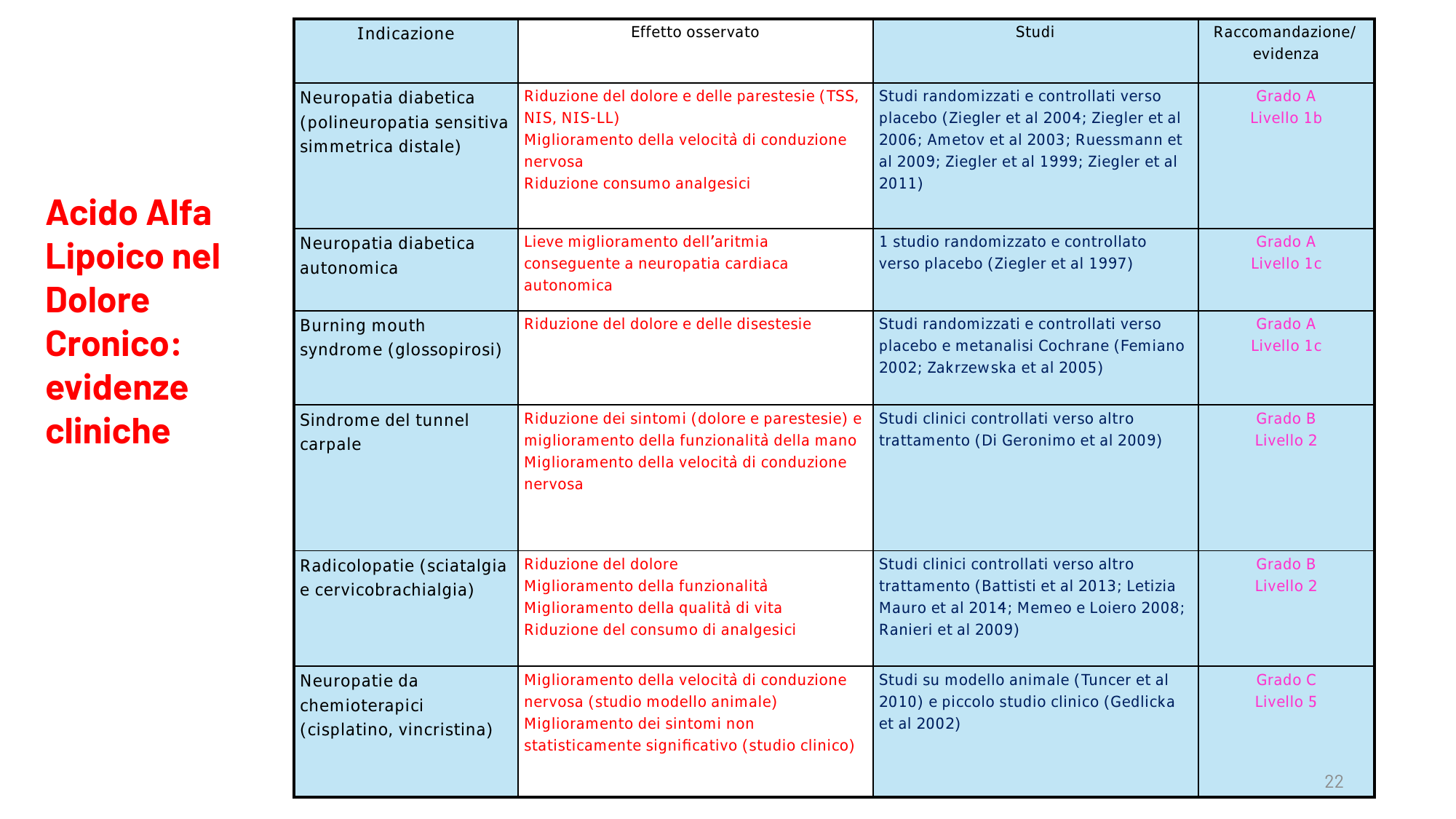

| Indicazione | Effetto osservato | Studi | Raccomandazione/ evidenza |
| --- | --- | --- | --- |
| Neuropatia diabetica (polineuropatia sensitiva simmetrica distale) | Riduzione del dolore e delle parestesie (TSS, NIS, NIS-LL) Miglioramento della velocità di conduzione nervosa Riduzione consumo analgesici | Studi randomizzati e controllati verso placebo (Ziegler et al 2004; Ziegler et al 2006; Ametov et al 2003; Ruessmann et al 2009; Ziegler et al 1999; Ziegler et al 2011) | Grado A Livello 1b |
| Neuropatia diabetica autonomica | Lieve miglioramento dell’aritmia conseguente a neuropatia cardiaca autonomica | 1 studio randomizzato e controllato verso placebo (Ziegler et al 1997) | Grado A Livello 1c |
| Burning mouth syndrome (glossopirosi) | Riduzione del dolore e delle disestesie | Studi randomizzati e controllati verso placebo e metanalisi Cochrane (Femiano 2002; Zakrzewska et al 2005) | Grado A Livello 1c |
| Sindrome del tunnel carpale | Riduzione dei sintomi (dolore e parestesie) e miglioramento della funzionalità della mano Miglioramento della velocità di conduzione nervosa | Studi clinici controllati verso altro trattamento (Di Geronimo et al 2009) | Grado B Livello 2 |
| Radicolopatie (sciatalgia e cervicobrachialgia) | Riduzione del dolore Miglioramento della funzionalità Miglioramento della qualità di vita Riduzione del consumo di analgesici | Studi clinici controllati verso altro trattamento (Battisti et al 2013; Letizia Mauro et al 2014; Memeo e Loiero 2008; Ranieri et al 2009) | Grado B Livello 2 |
| Neuropatie da chemioterapici (cisplatino, vincristina) | Miglioramento della velocità di conduzione nervosa (studio modello animale) Miglioramento dei sintomi non statisticamente significativo (studio clinico) | Studi su modello animale (Tuncer et al 2010) e piccolo studio clinico (Gedlicka et al 2002) | Grado C Livello 5 |
Acido Alfa Lipoico nel Dolore Cronico: evidenze cliniche
22